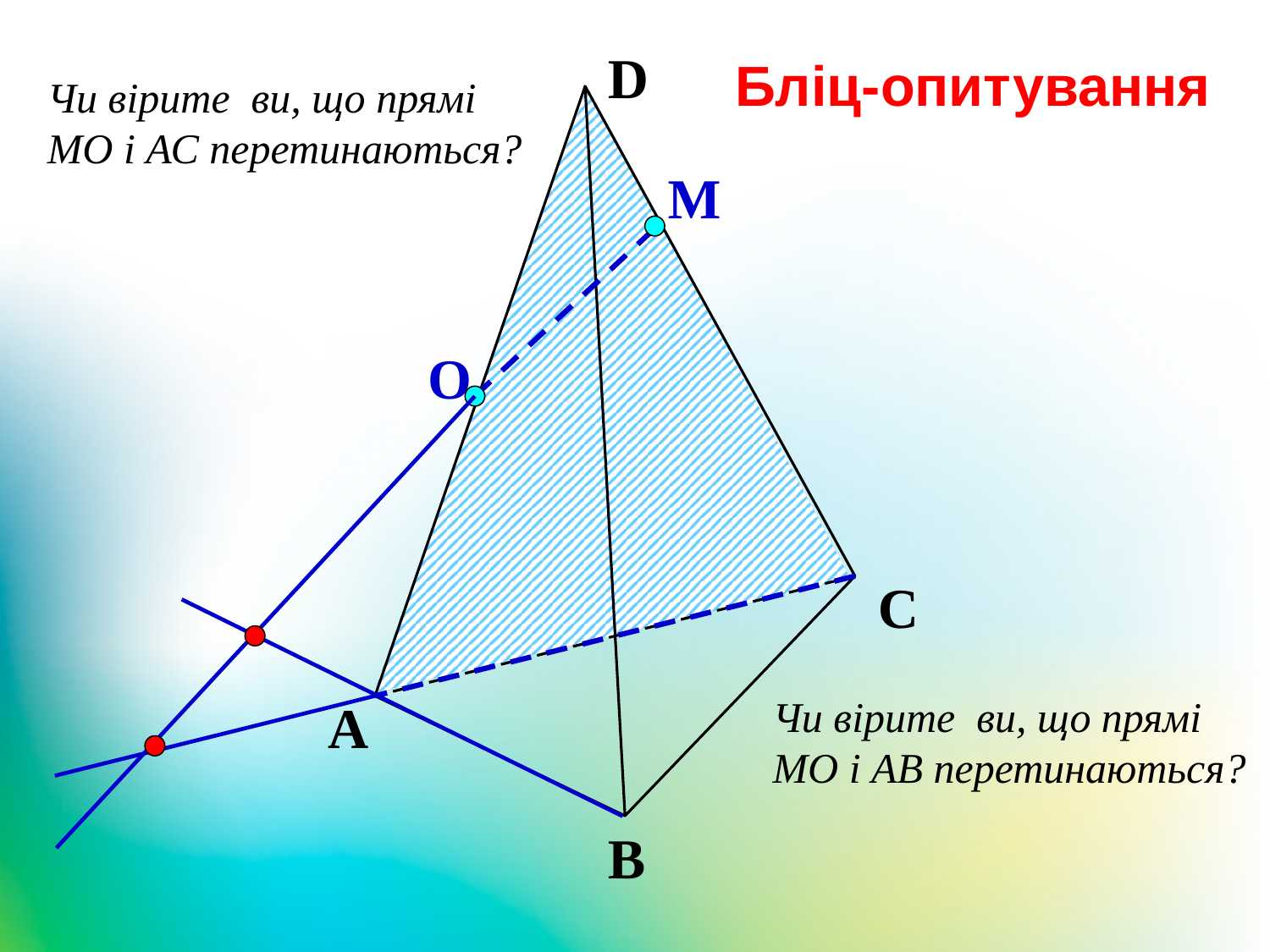

Чи вірите  ви, що прямі МО і АС перетинаються?

D
Бліц-опитування

М

О

С

Чи вірите  ви, що прямі МО і АВ перетинаються?

А

В